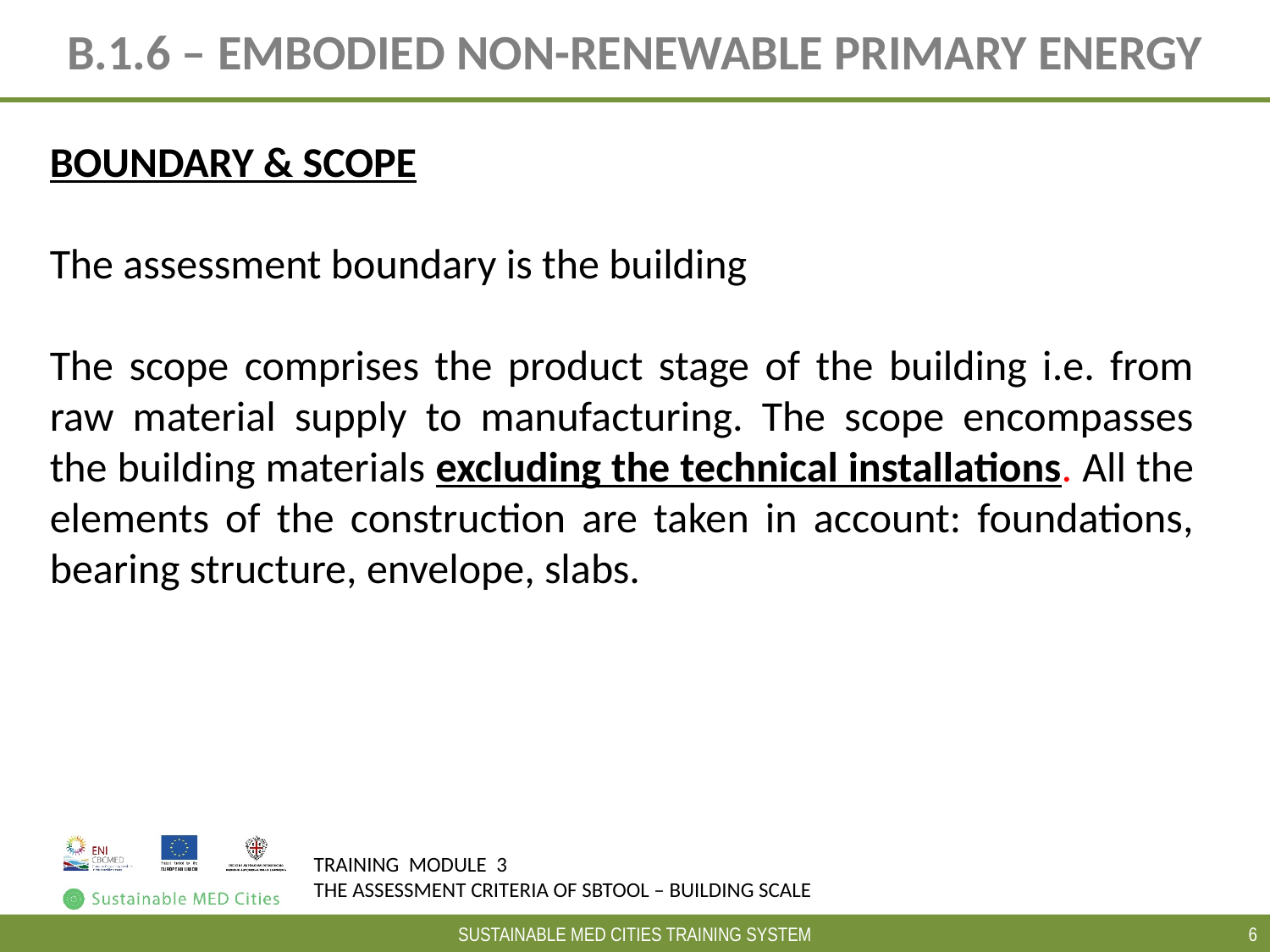

# B.1.6 – EMBODIED NON-RENEWABLE PRIMARY ENERGY
BOUNDARY & SCOPE

The assessment boundary is the building

The scope comprises the product stage of the building i.e. from raw material supply to manufacturing. The scope encompasses the building materials excluding the technical installations. All the elements of the construction are taken in account: foundations, bearing structure, envelope, slabs.

6